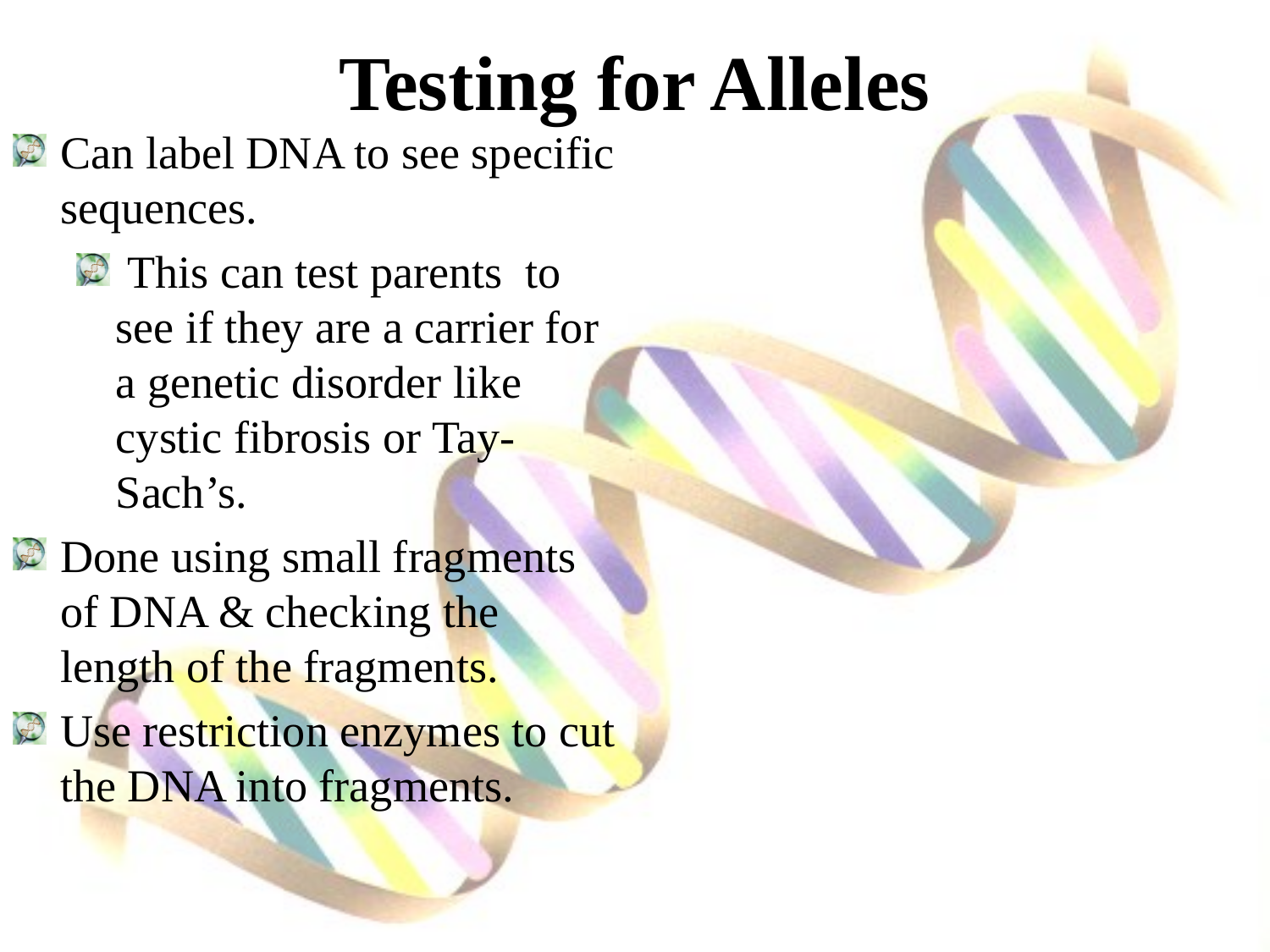

# Testing for Alleles
Can label DNA to see specific sequences.
 This can test parents  to see if they are a carrier for a genetic disorder like cystic fibrosis or Tay-Sach’s.
Done using small fragments of DNA & checking the length of the fragments.
Use restriction enzymes to cut the DNA into fragments.